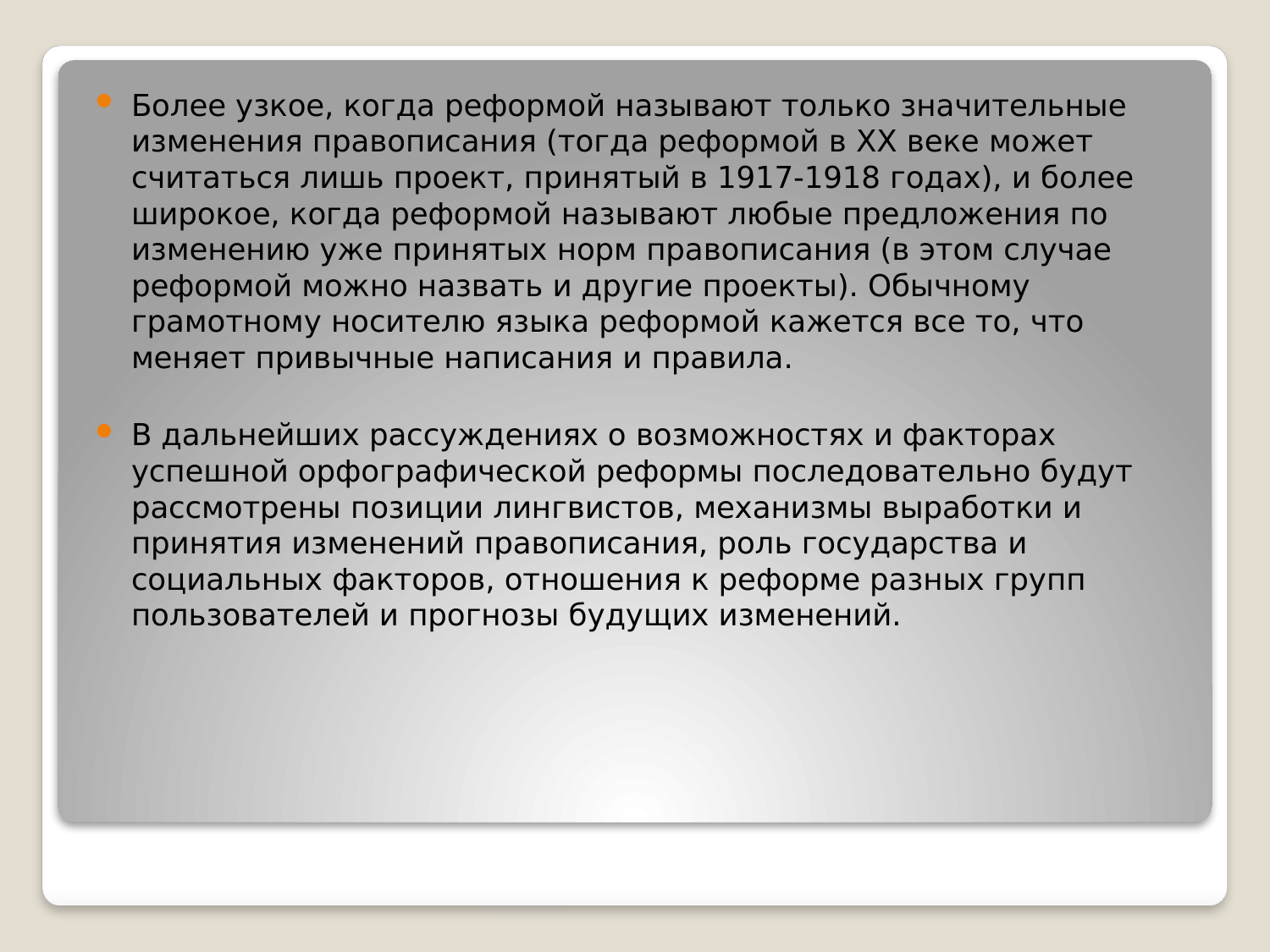

Более узкое, когда реформой называют только значительные изменения правописания (тогда реформой в ХХ веке может считаться лишь проект, принятый в 1917-1918 годах), и более широкое, когда реформой называют любые предложения по изменению уже принятых норм правописания (в этом случае реформой можно назвать и другие проекты). Обычному грамотному носителю языка реформой кажется все то, что меняет привычные написания и правила.

В дальнейших рассуждениях о возможностях и факторах успешной орфографической реформы последовательно будут рассмотрены позиции лингвистов, механизмы выработки и принятия изменений правописания, роль государства и социальных факторов, отношения к реформе разных групп пользователей и прогнозы будущих изменений.
#